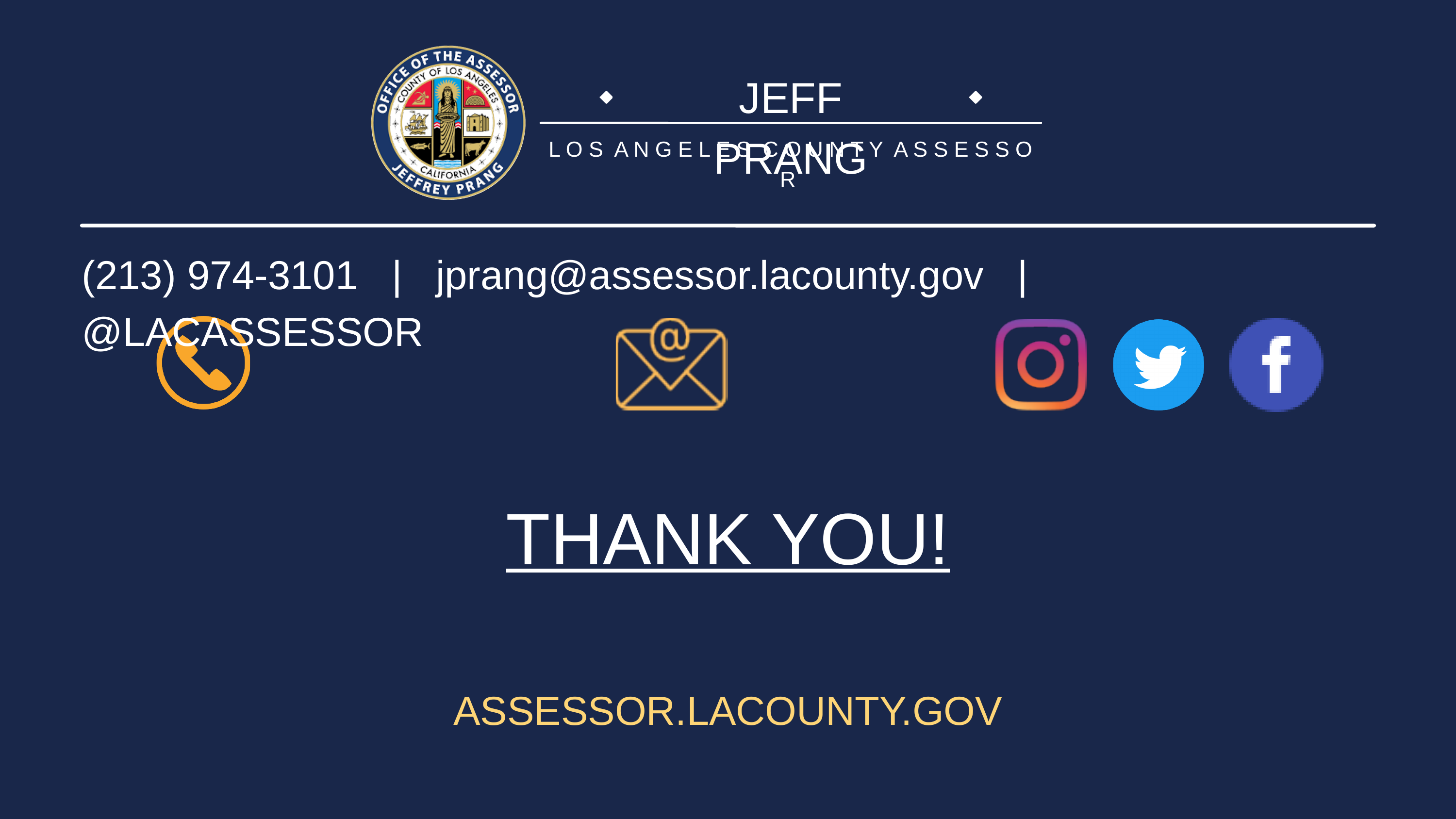

JEFF PRANG

L O S  A N G E L E S  C O U N T Y  A S S E S S O R

(213) 974-3101   |   jprang@assessor.lacounty.gov   |   @LACASSESSOR

THANK YOU!
ASSESSOR.LACOUNTY.GOV